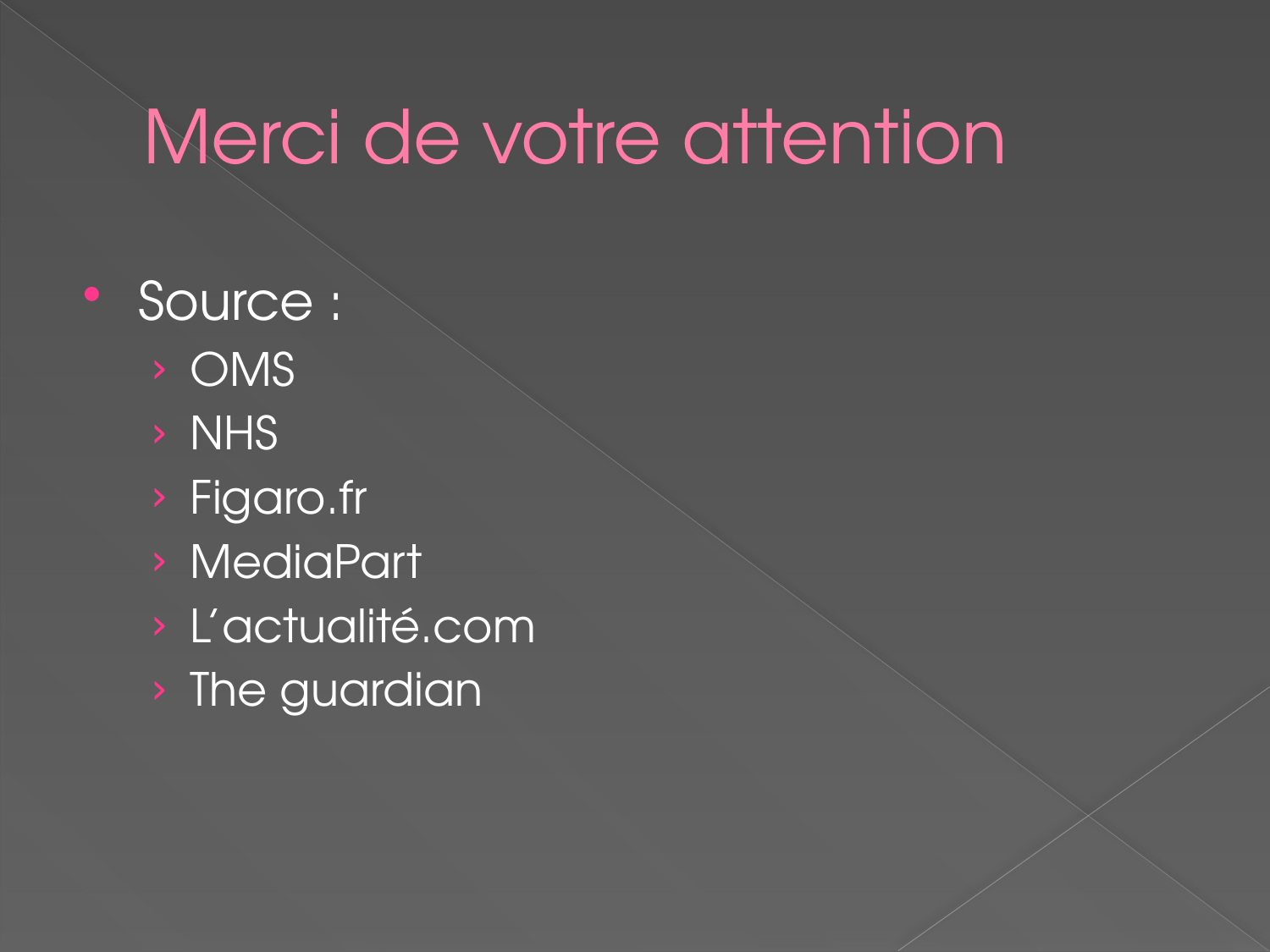

# Merci de votre attention
Source :
OMS
NHS
Figaro.fr
MediaPart
L’actualité.com
The guardian